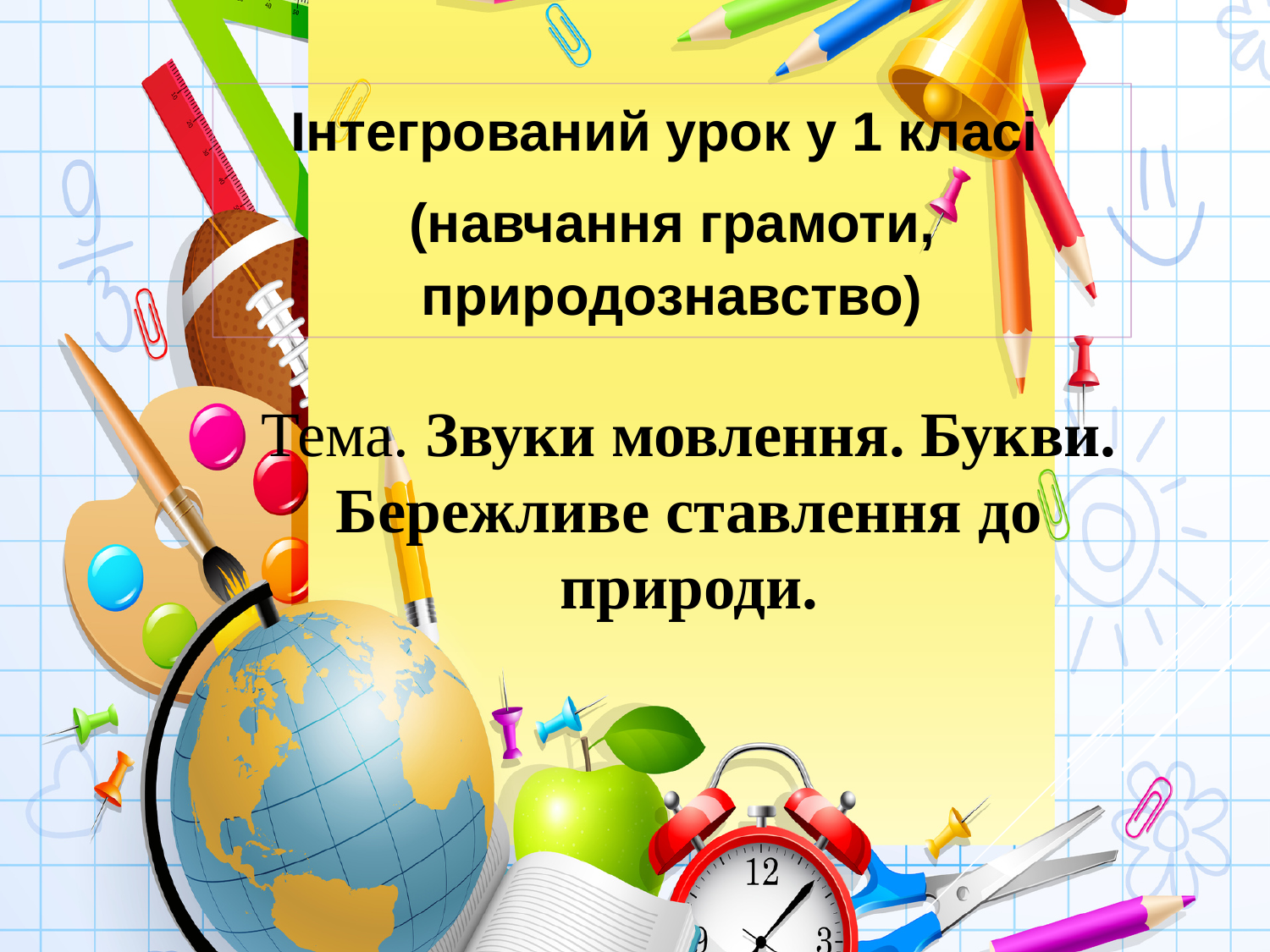

Інтегрований урок у 1 класі
(навчання грамоти, природознавство)

Тема. Звуки мовлення. Букви.
Бережливе ставлення до природи.